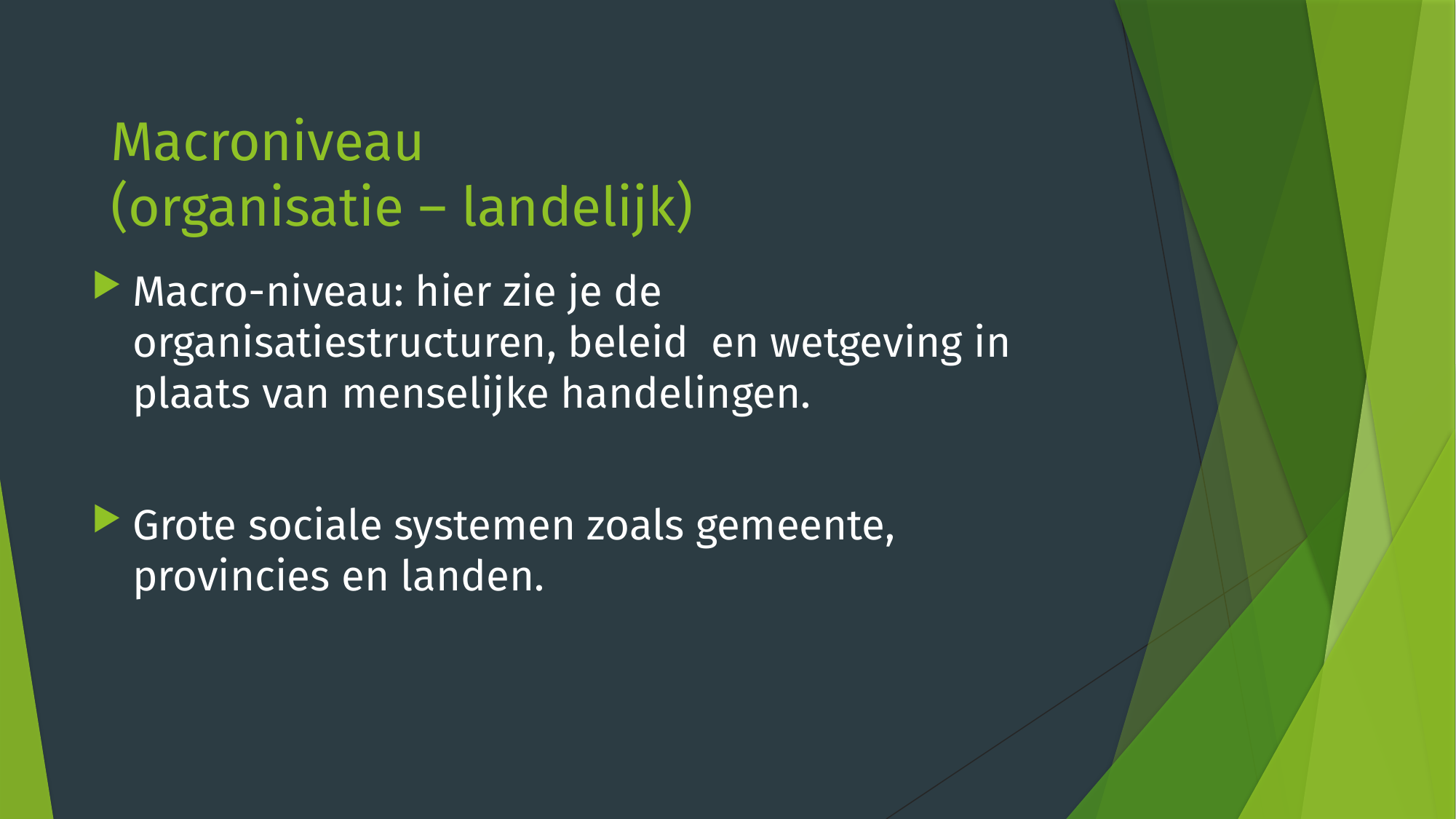

# Macroniveau (organisatie – landelijk)
Macro-niveau: hier zie je de organisatiestructuren, beleid  en wetgeving in plaats van menselijke handelingen.

Grote sociale systemen zoals gemeente, provincies en landen.